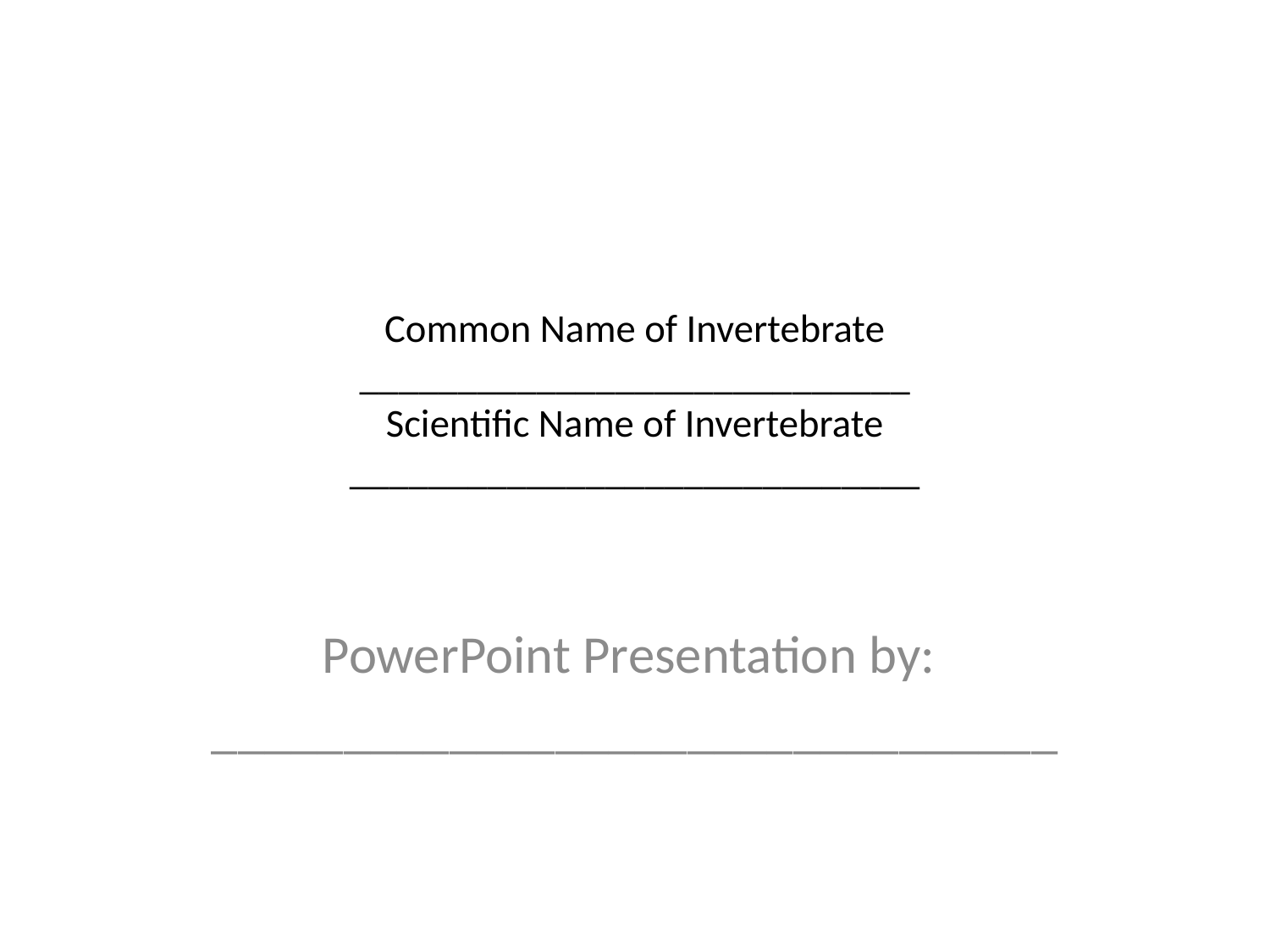

# Common Name of Invertebrate ____________________________ Scientific Name of Invertebrate _____________________________

PowerPoint Presentation by:
________________________________